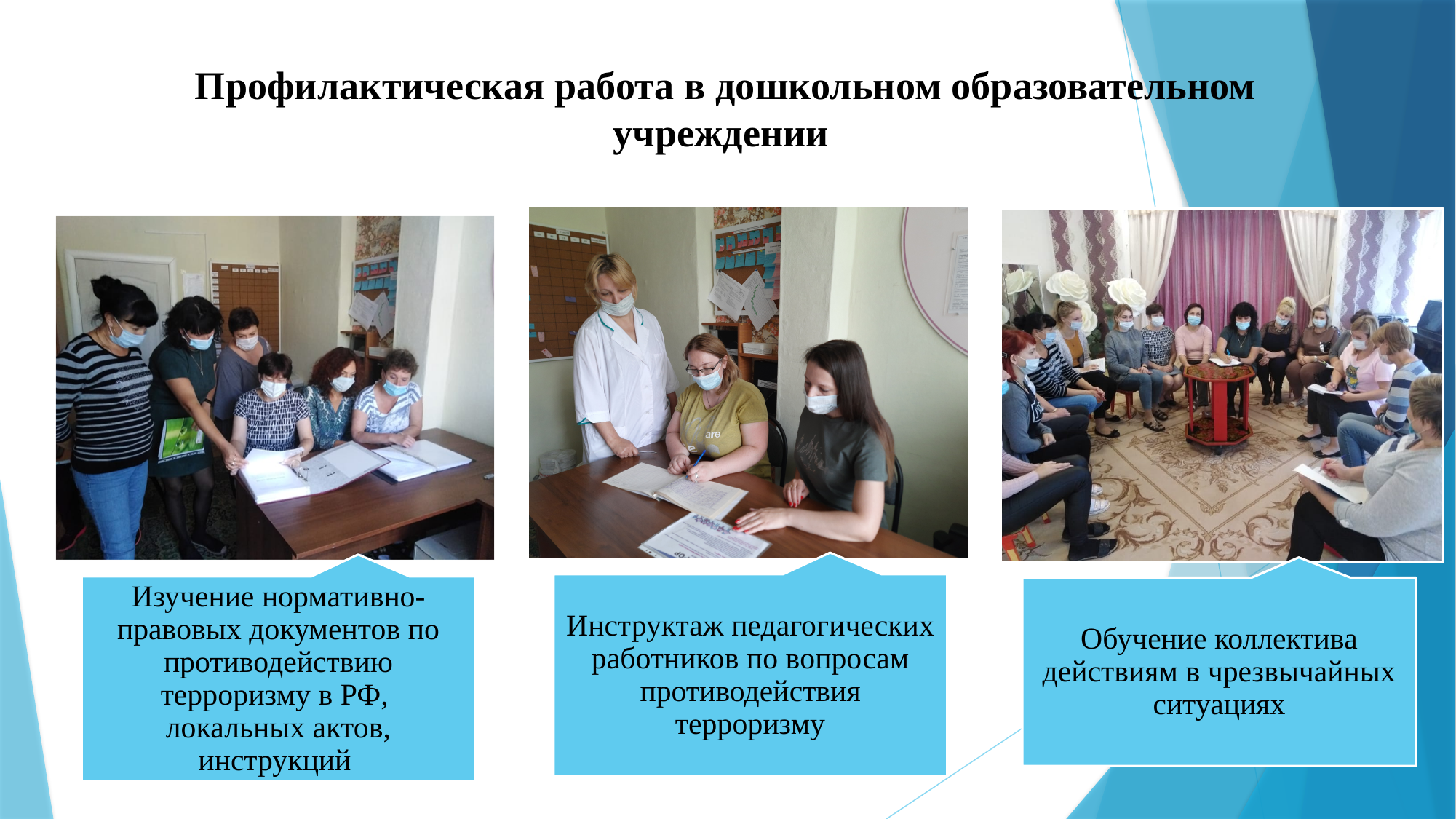

Профилактическая работа в дошкольном образовательном учреждении
Изучение нормативно-правовых документов по противодействию терроризму в РФ,  локальных актов, инструкций
Инструктаж педагогических работников по вопросам противодействия терроризму
Обучение коллектива действиям в чрезвычайных ситуациях